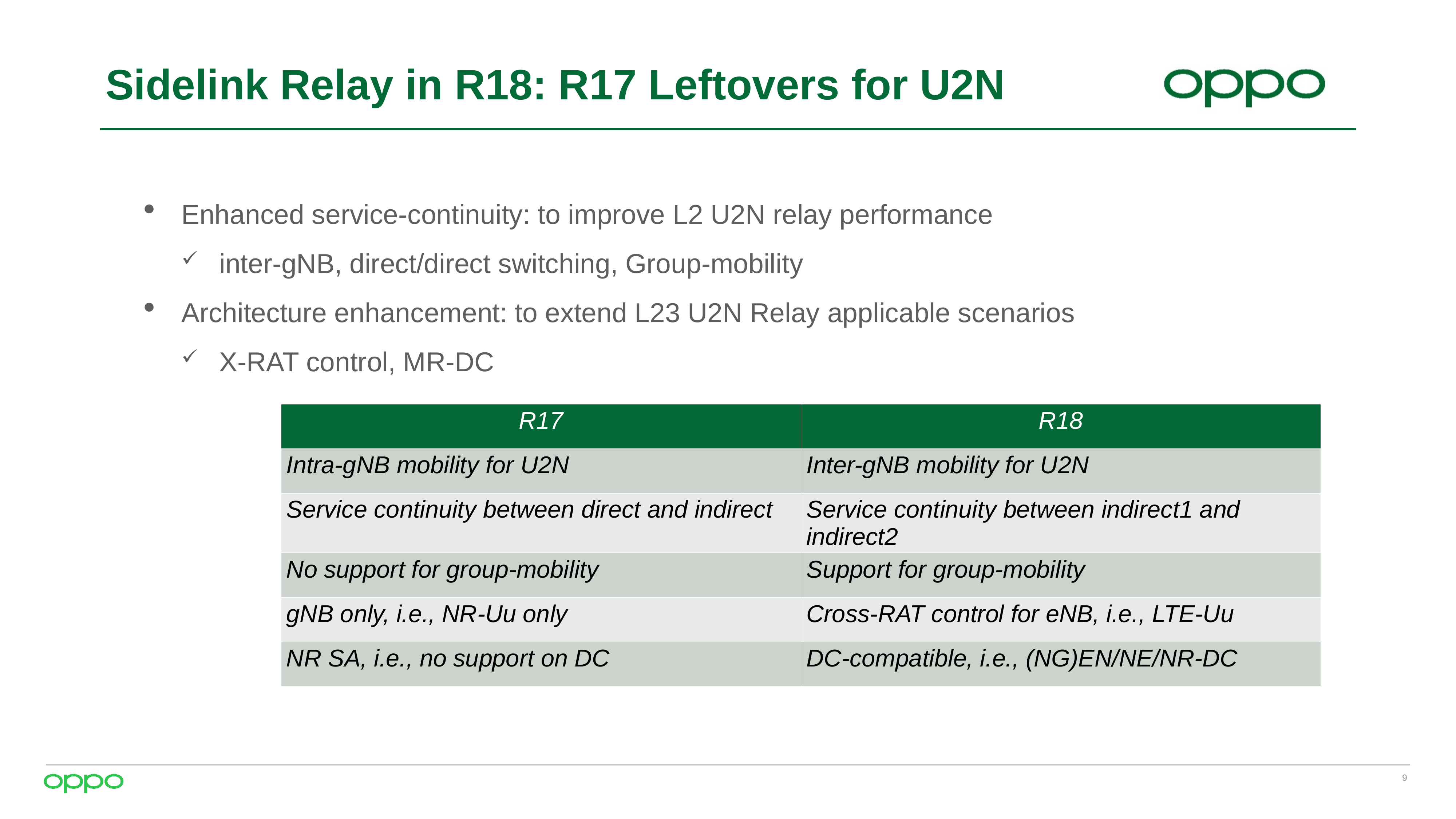

# Sidelink Relay in R18: R17 Leftovers for U2N
Enhanced service-continuity: to improve L2 U2N relay performance
inter-gNB, direct/direct switching, Group-mobility
Architecture enhancement: to extend L23 U2N Relay applicable scenarios
X-RAT control, MR-DC
| R17 | R18 |
| --- | --- |
| Intra-gNB mobility for U2N | Inter-gNB mobility for U2N |
| Service continuity between direct and indirect | Service continuity between indirect1 and indirect2 |
| No support for group-mobility | Support for group-mobility |
| gNB only, i.e., NR-Uu only | Cross-RAT control for eNB, i.e., LTE-Uu |
| NR SA, i.e., no support on DC | DC-compatible, i.e., (NG)EN/NE/NR-DC |